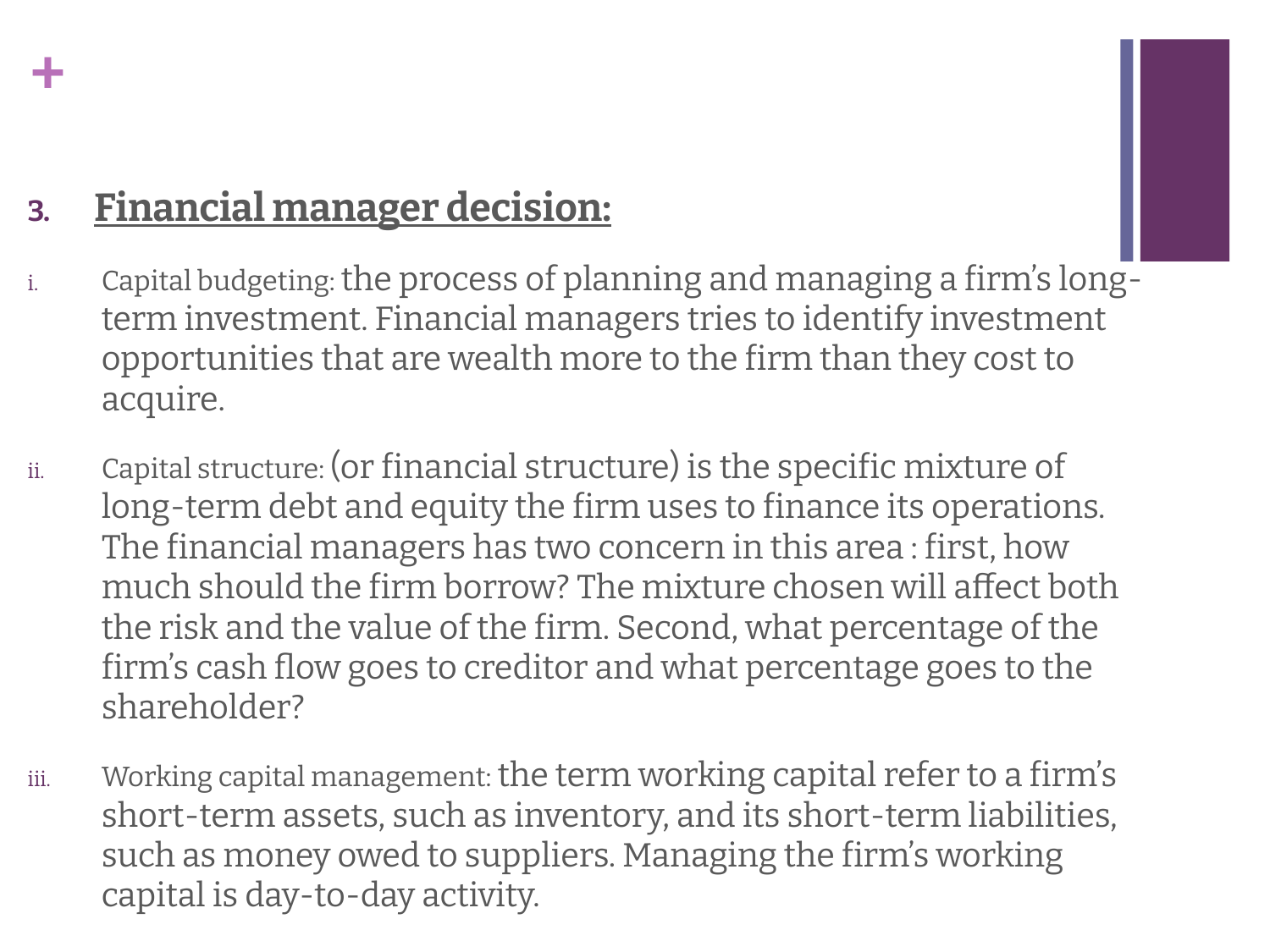

Financial manager decision:
Capital budgeting: the process of planning and managing a firm’s long-term investment. Financial managers tries to identify investment opportunities that are wealth more to the firm than they cost to acquire.
Capital structure: (or financial structure) is the specific mixture of long-term debt and equity the firm uses to finance its operations. The financial managers has two concern in this area : first, how much should the firm borrow? The mixture chosen will affect both the risk and the value of the firm. Second, what percentage of the firm’s cash flow goes to creditor and what percentage goes to the shareholder?
Working capital management: the term working capital refer to a firm’s short-term assets, such as inventory, and its short-term liabilities, such as money owed to suppliers. Managing the firm’s working capital is day-to-day activity.